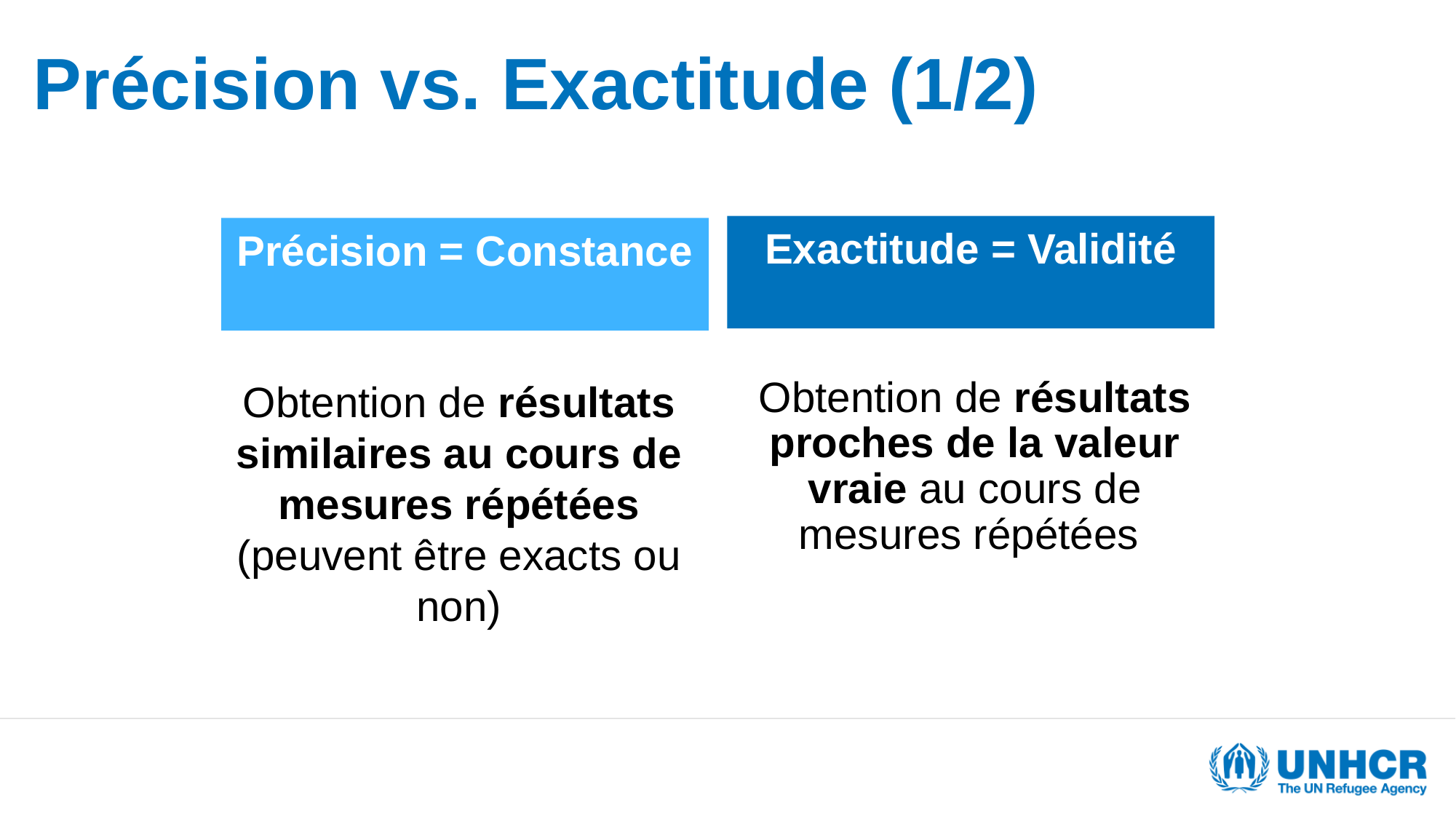

# Précision vs. Exactitude (1/2)
Exactitude = Validité

Précision = Constance

Obtention de résultats similaires au cours de mesures répétées (peuvent être exacts ou non)

Obtention de résultats proches de la valeur vraie au cours de mesures répétées